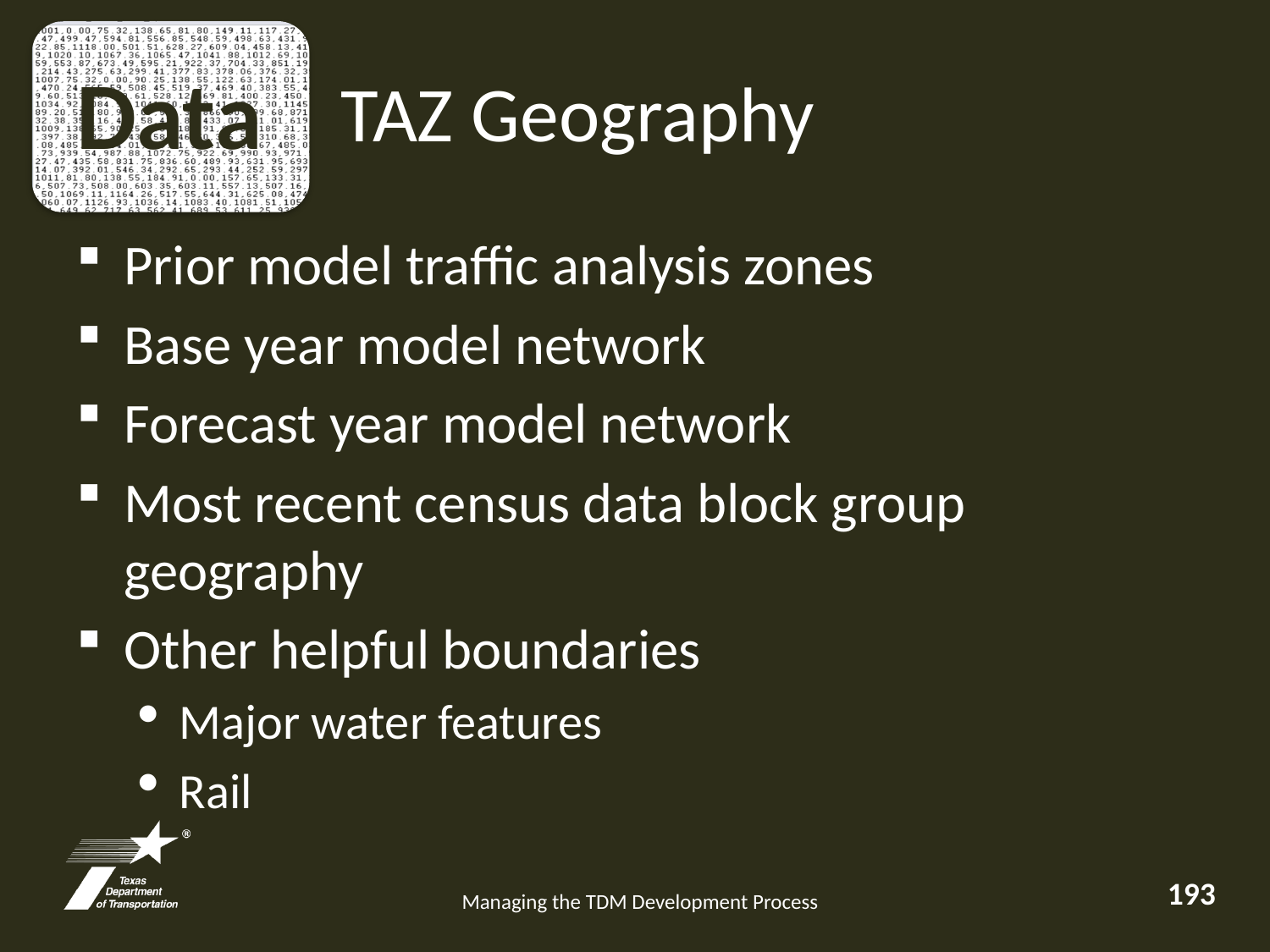

Data
# TAZ Geography
Prior model traffic analysis zones
Base year model network
Forecast year model network
Most recent census data block group geography
Other helpful boundaries
Major water features
Rail